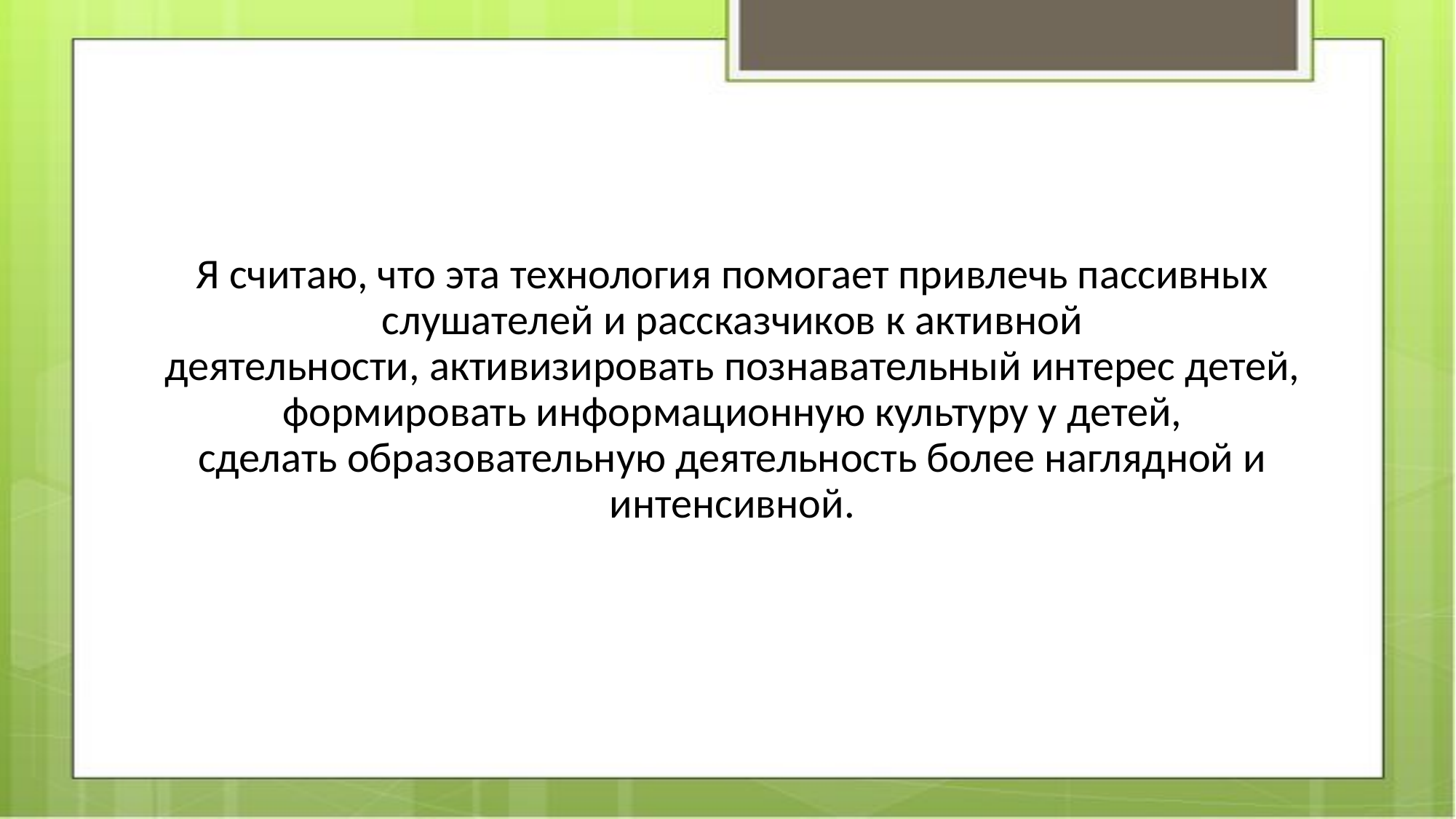

Я считаю, что эта технология помогает привлечь пассивных слушателей и рассказчиков к активной деятельности, активизировать познавательный интерес детей, формировать информационную культуру у детей, сделать образовательную деятельность более наглядной и интенсивной.